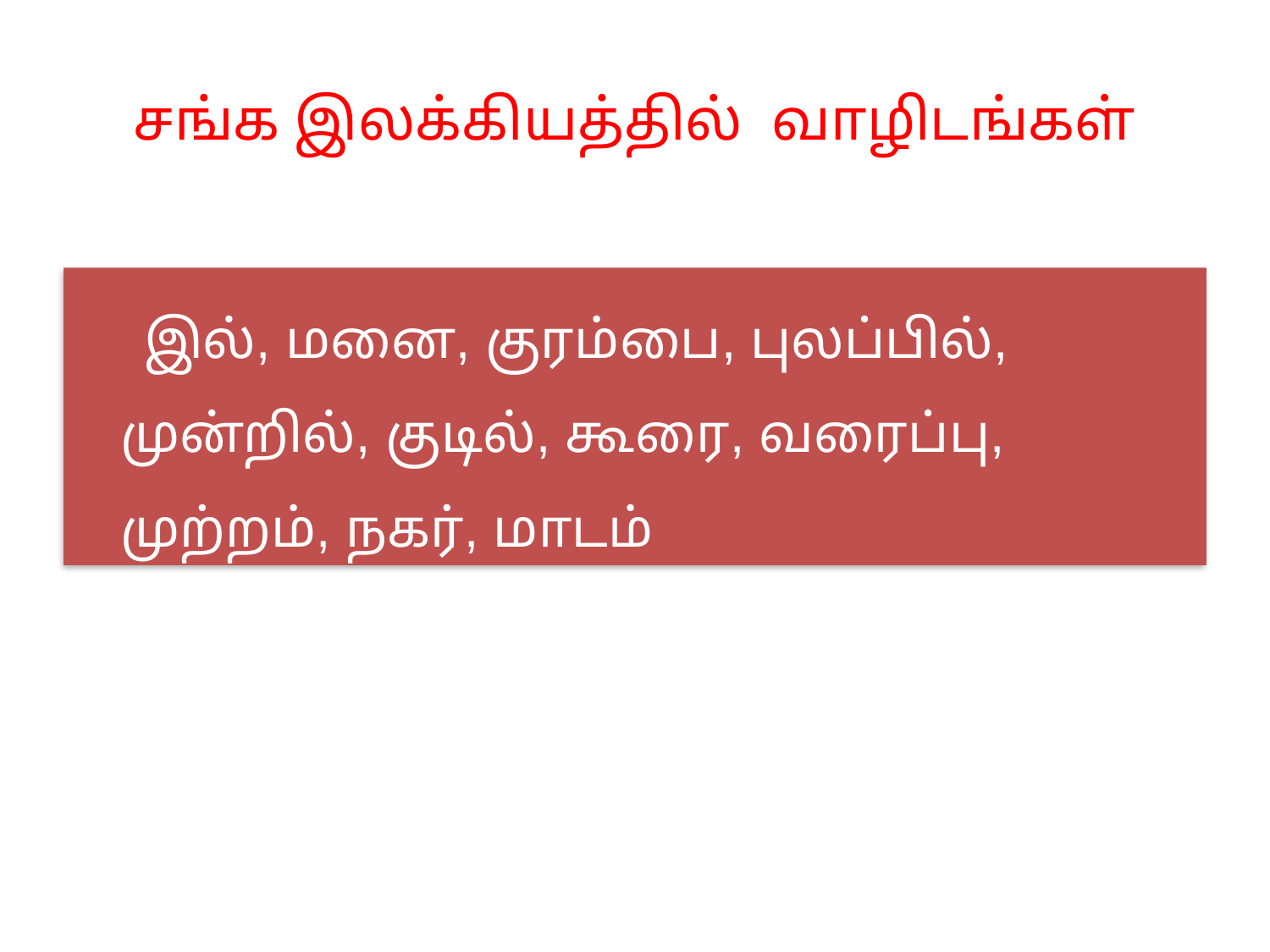

# சங்க இலக்கியத்தில்  வாழிடங்கள்
     இல், மனை, குரம்பை, புலப்பில், முன்றில், குடில், கூரை, வரைப்பு, முற்றம், நகர், மாடம்